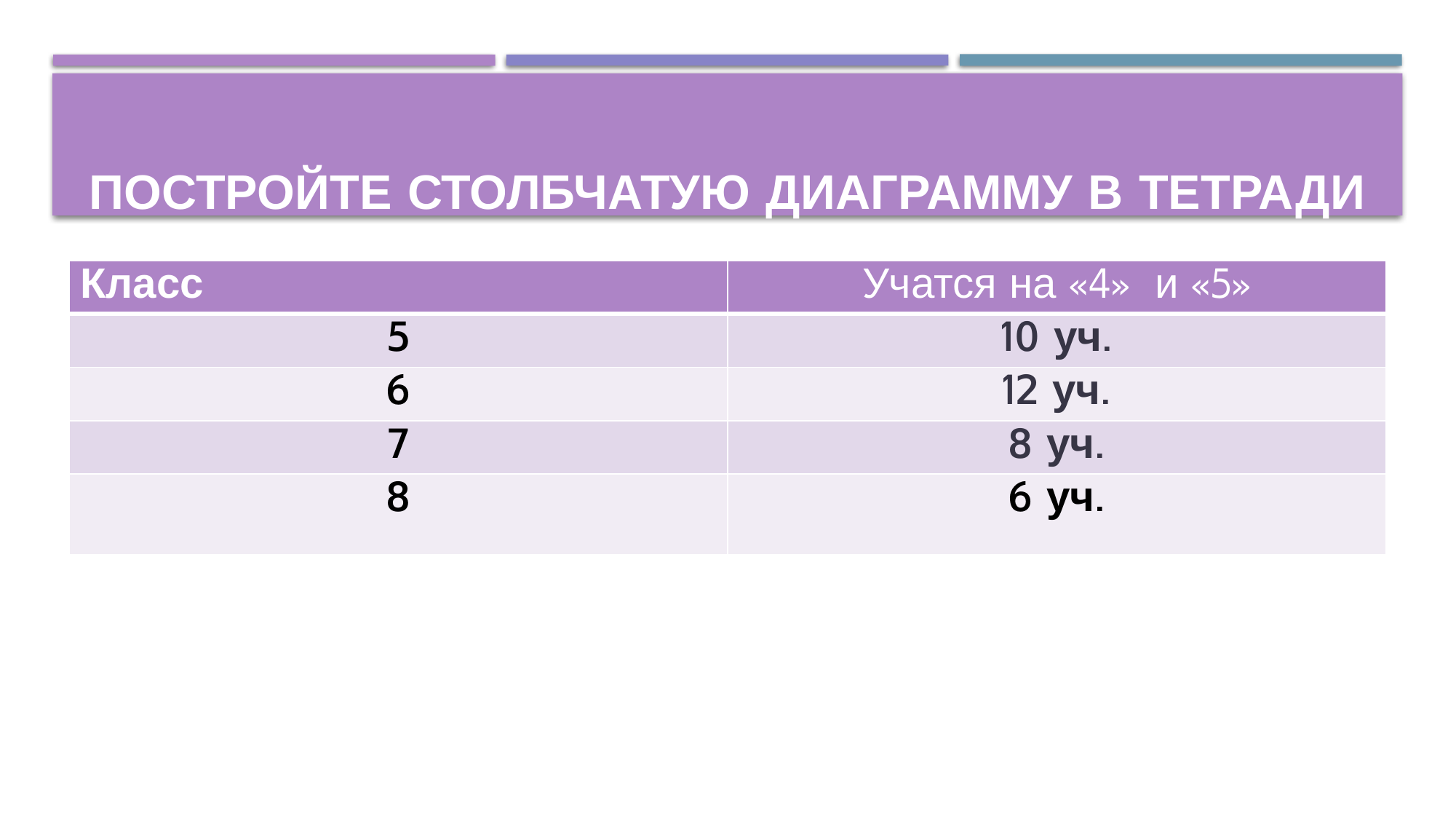

# Постройте столбчатую диаграмму в тетради
| Класс | Учатся на «4» и «5» |
| --- | --- |
| 5 | 10 уч. |
| 6 | 12 уч. |
| 7 | 8 уч. |
| 8 | 6 уч. |